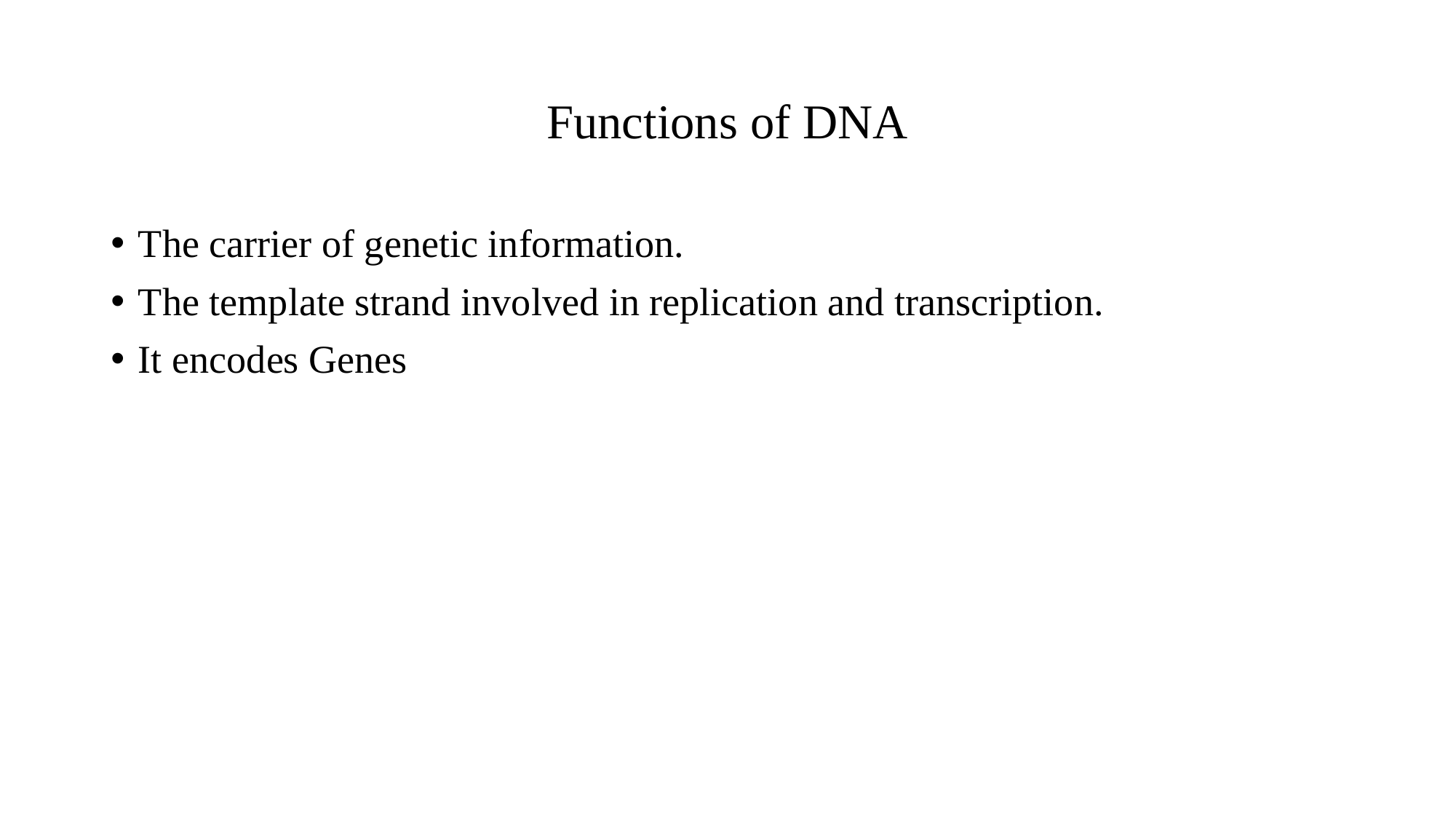

# Functions of DNA
The carrier of genetic information.
The template strand involved in replication and transcription.
It encodes Genes